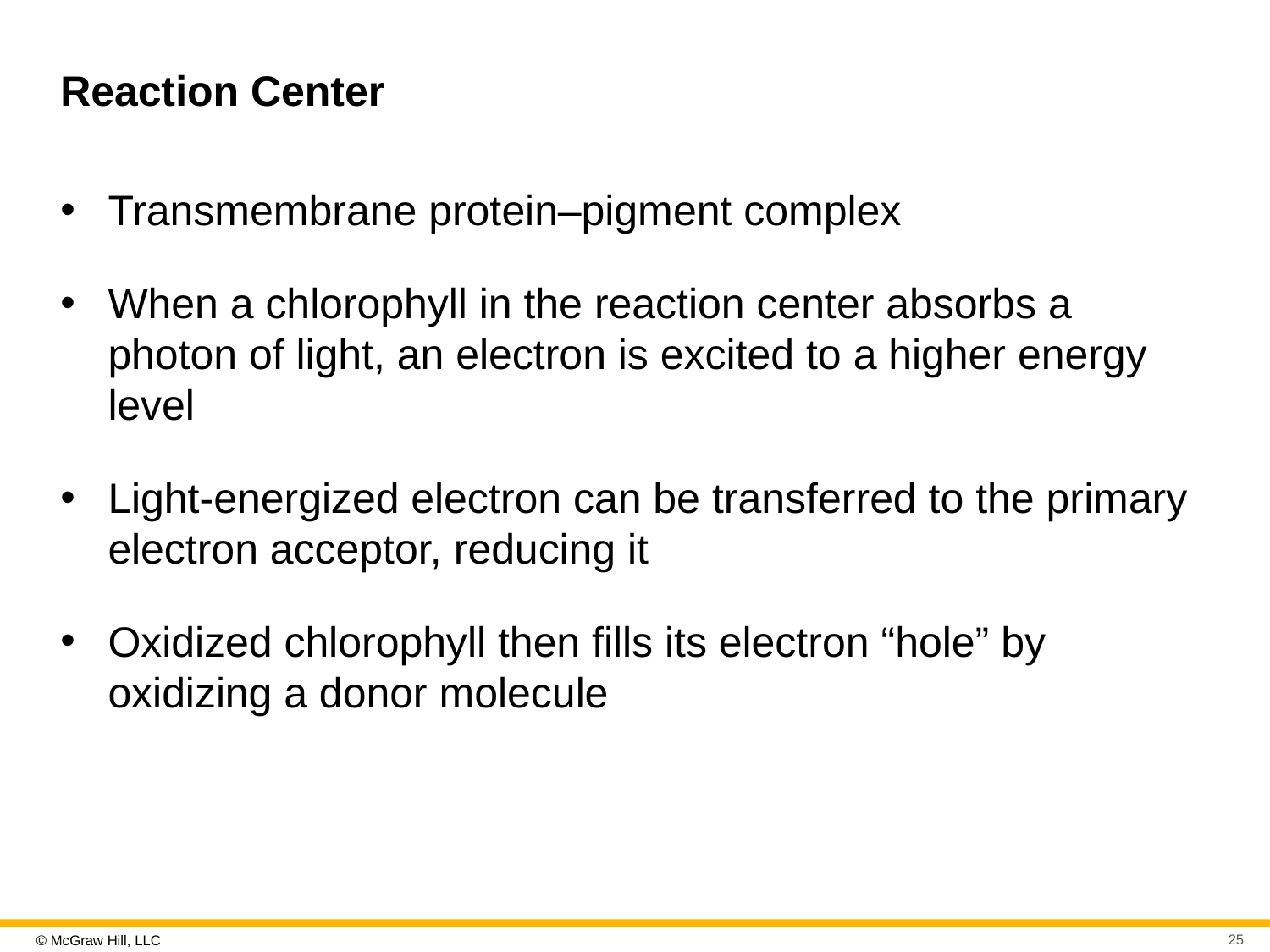

# Reaction Center
Transmembrane protein–pigment complex
When a chlorophyll in the reaction center absorbs a photon of light, an electron is excited to a higher energy level
Light-energized electron can be transferred to the primary electron acceptor, reducing it
Oxidized chlorophyll then fills its electron “hole” by oxidizing a donor molecule
25